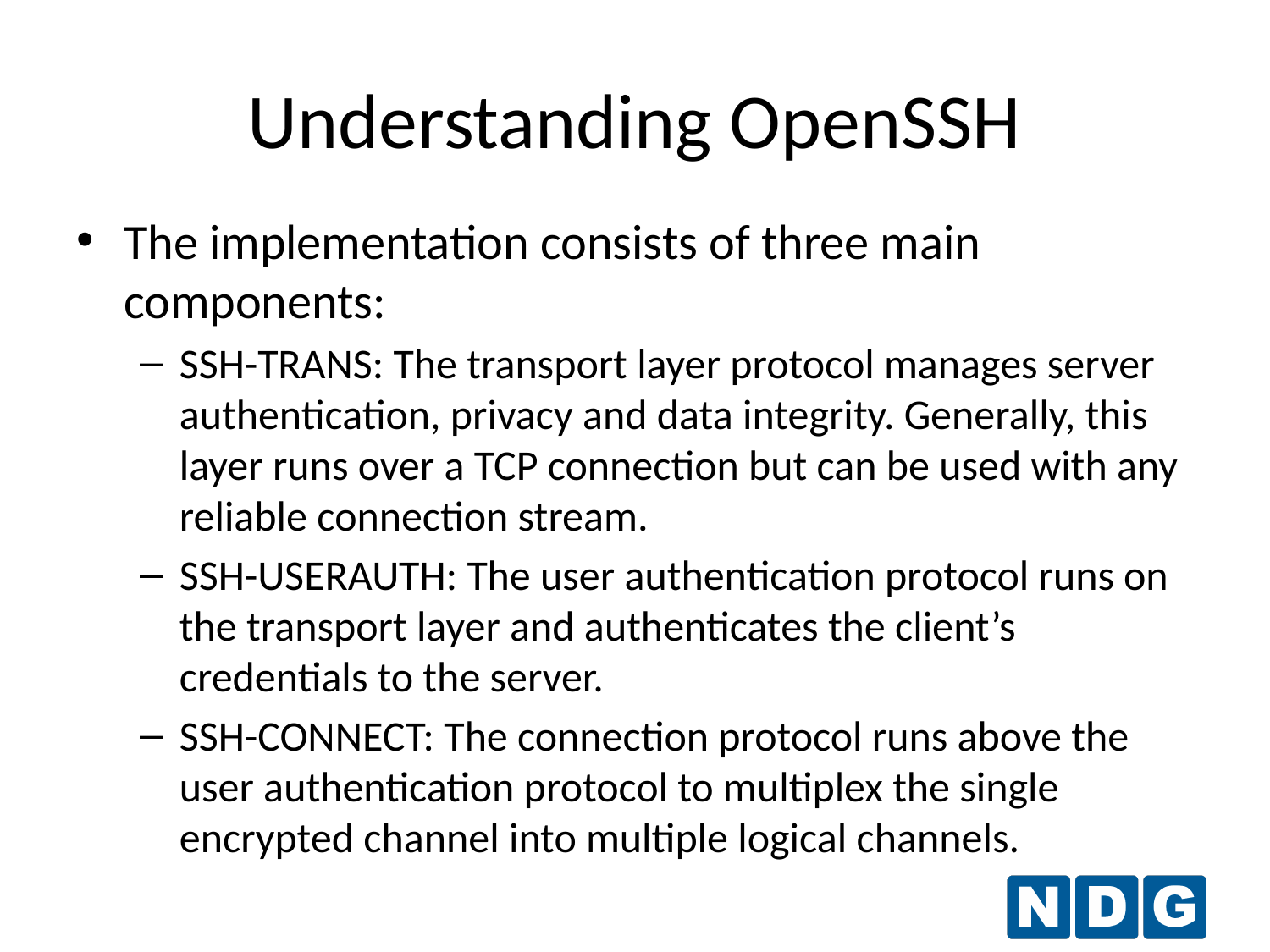

# Understanding OpenSSH
The implementation consists of three main components:
SSH-TRANS: The transport layer protocol manages server authentication, privacy and data integrity. Generally, this layer runs over a TCP connection but can be used with any reliable connection stream.
SSH-USERAUTH: The user authentication protocol runs on the transport layer and authenticates the client’s credentials to the server.
SSH-CONNECT: The connection protocol runs above the user authentication protocol to multiplex the single encrypted channel into multiple logical channels.